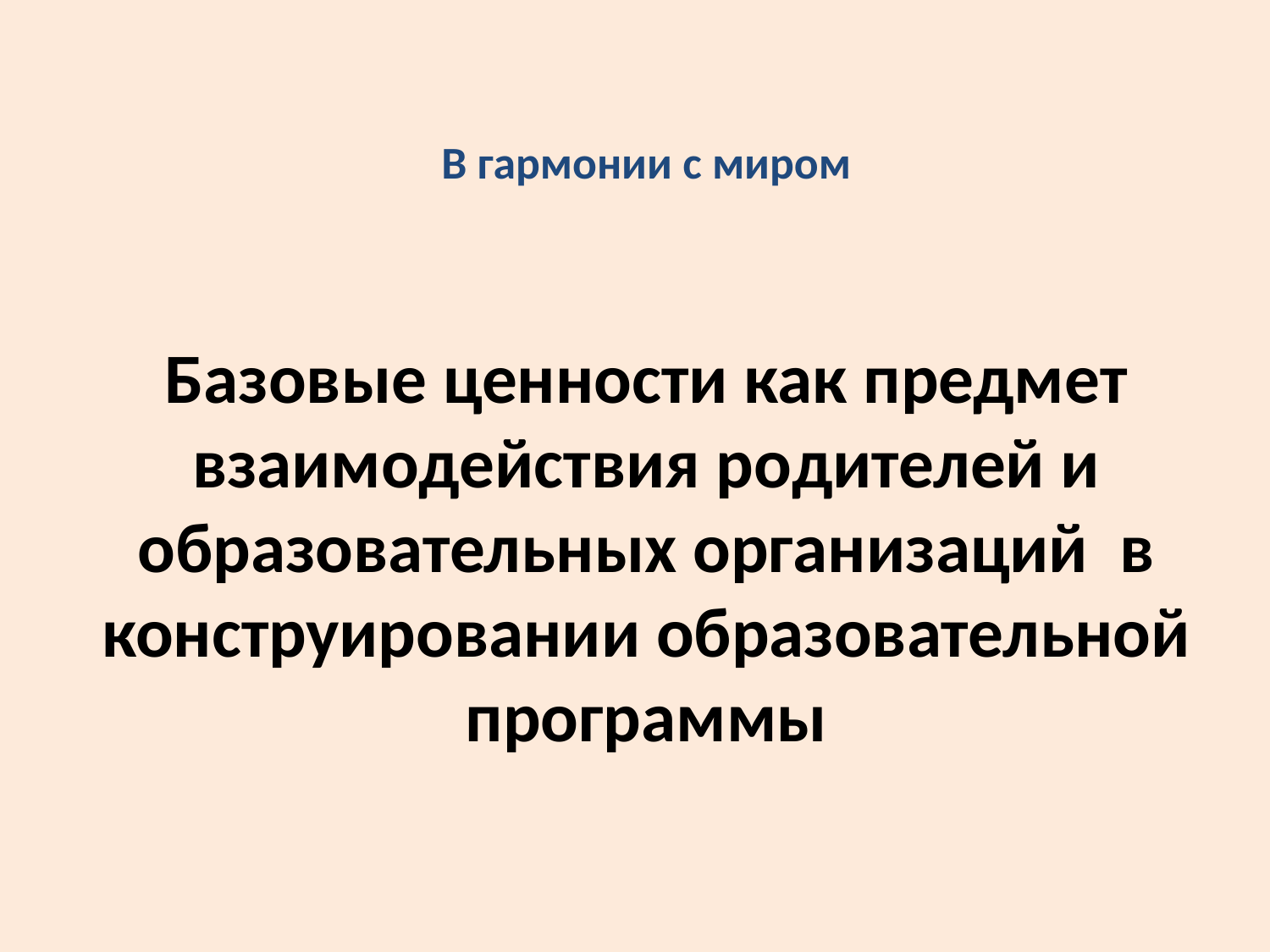

# В гармонии с миром
Базовые ценности как предмет взаимодействия родителей и образовательных организаций  в конструировании образовательной программы